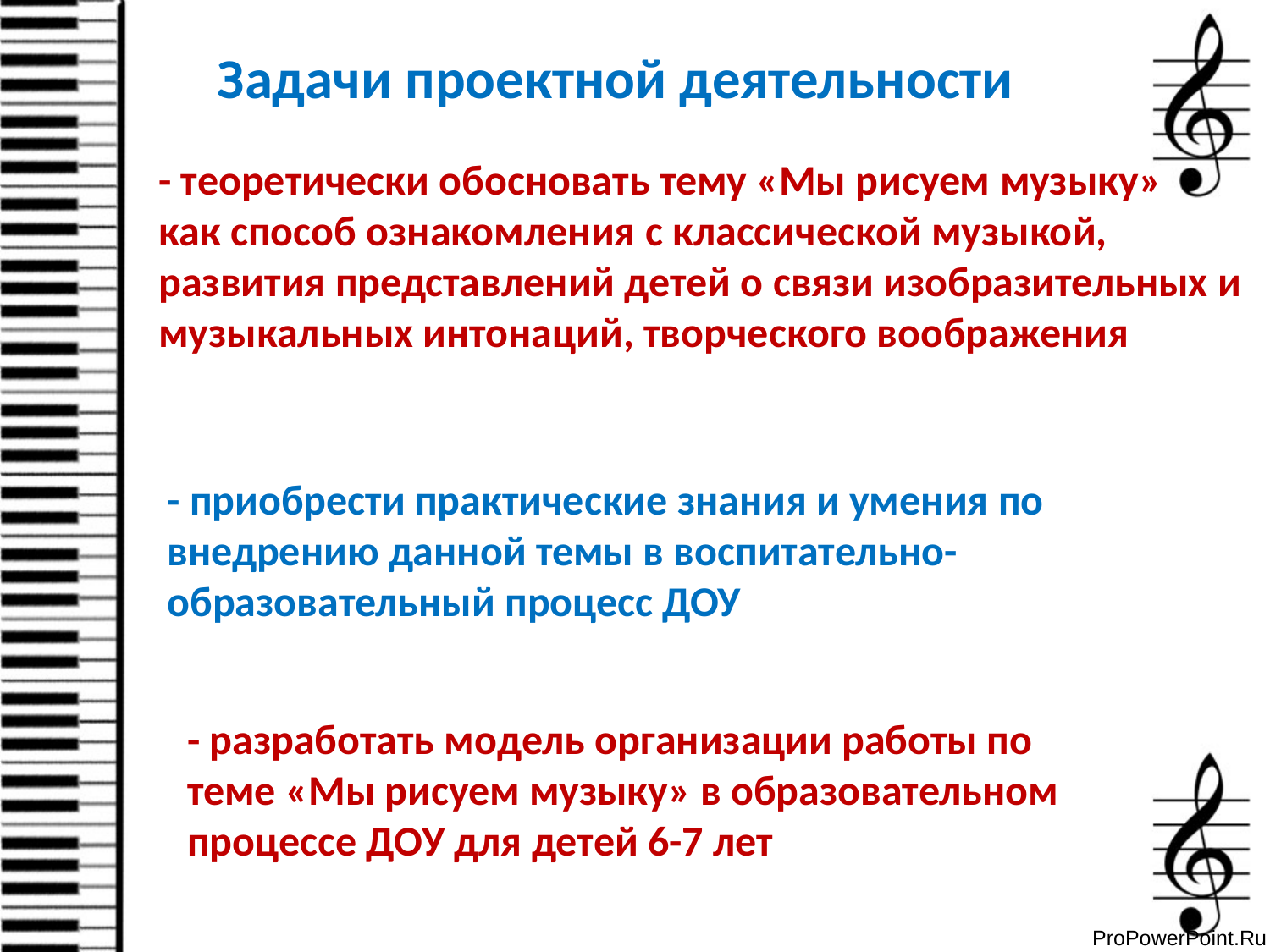

Задачи проектной деятельности
- теоретически обосновать тему «Мы рисуем музыку»
как способ ознакомления с классической музыкой,
развития представлений детей о связи изобразительных и
музыкальных интонаций, творческого воображения
- приобрести практические знания и умения по внедрению данной темы в воспитательно-образовательный процесс ДОУ
- разработать модель организации работы по теме «Мы рисуем музыку» в образовательном процессе ДОУ для детей 6-7 лет